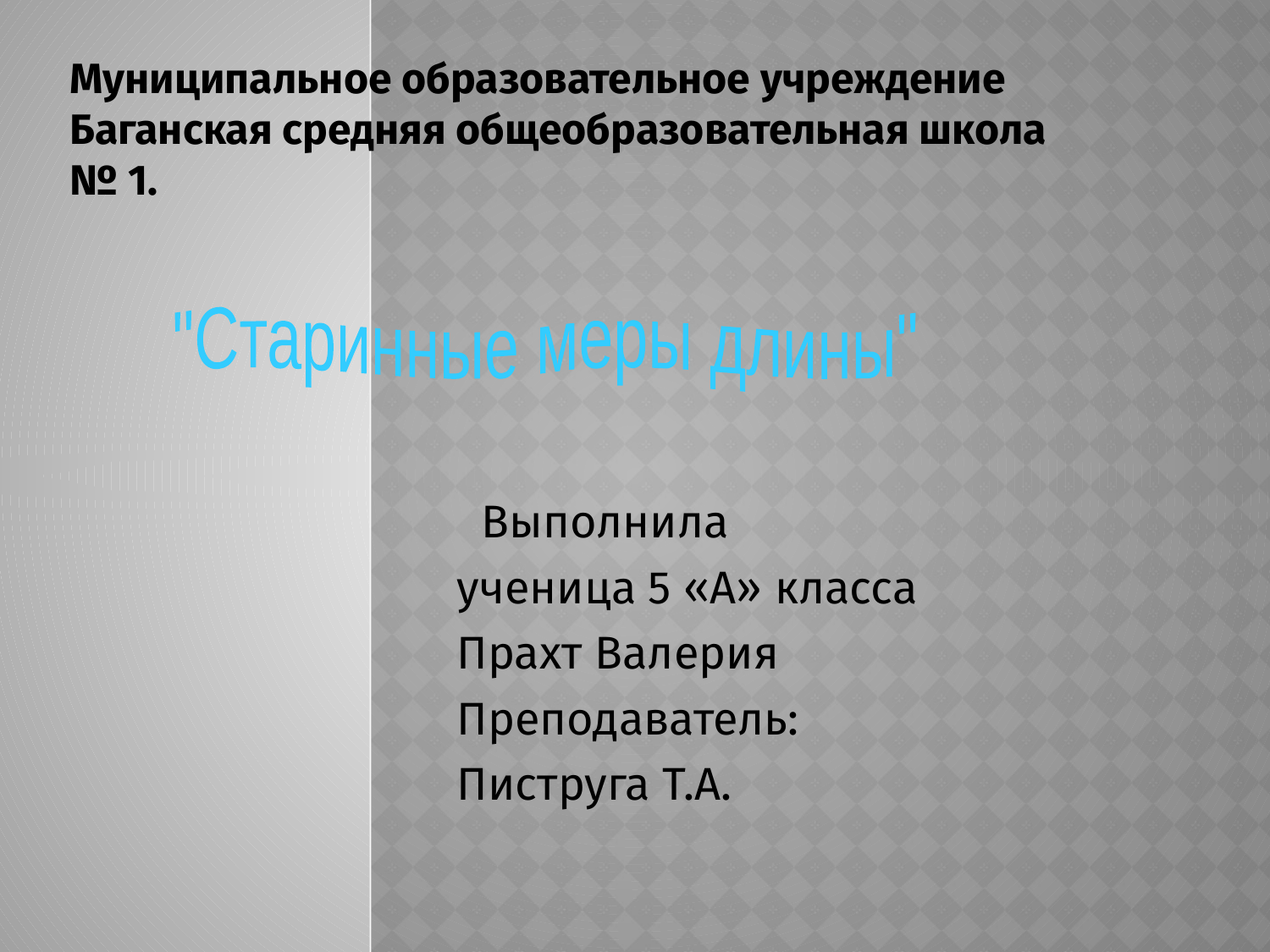

Муниципальное образовательное учреждение Баганская средняя общеобразовательная школа № 1.

                                 Выполнила
                               ученица 5 «А» класса
                               Прахт Валерия
                               Преподаватель:
                               Пиструга Т.А.

"Старинные меры длины"